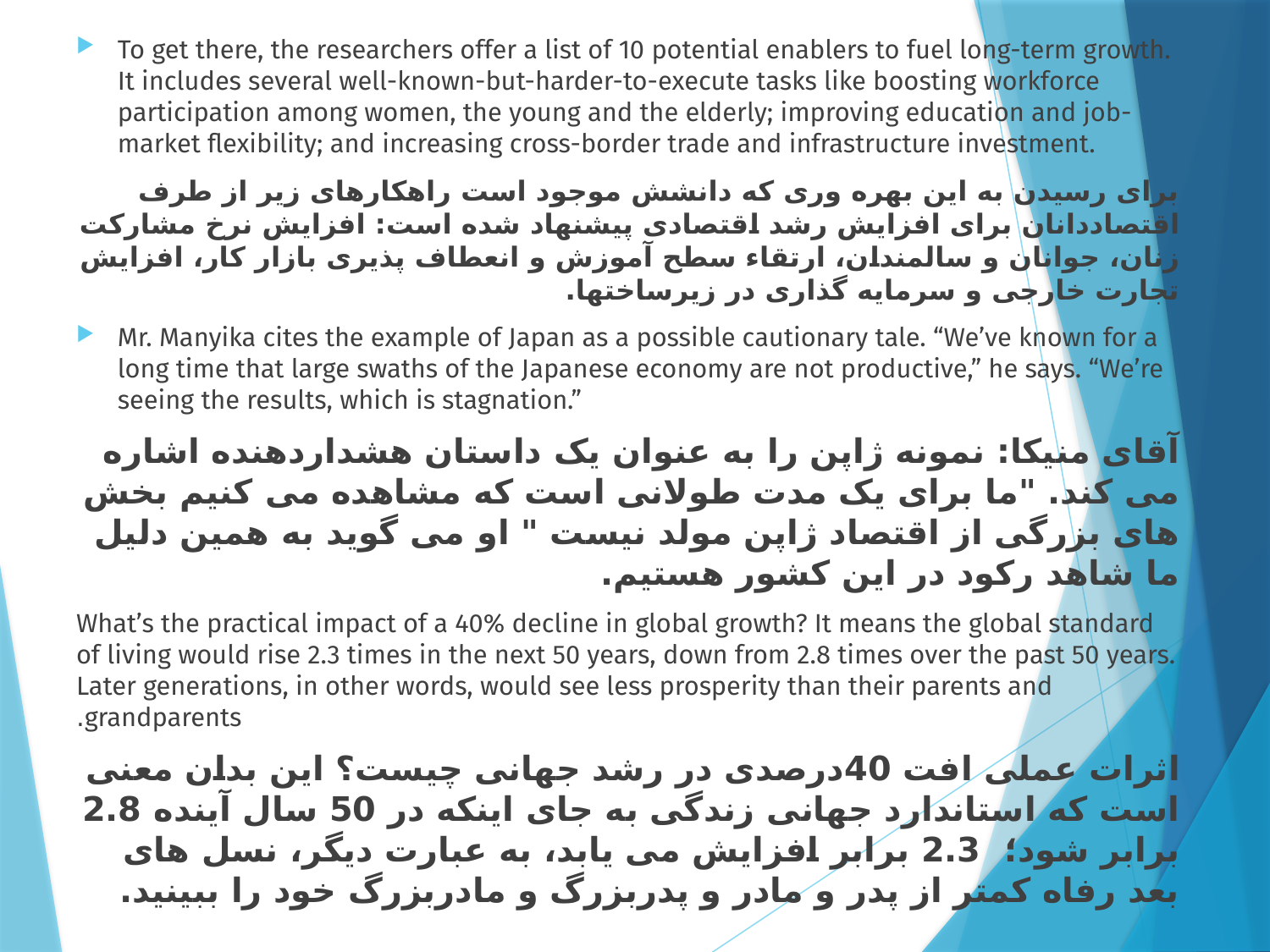

To get there, the researchers offer a list of 10 potential enablers to fuel long-term growth. It includes several well-known-but-harder-to-execute tasks like boosting workforce participation among women, the young and the elderly; improving education and job-market flexibility; and increasing cross-border trade and infrastructure investment.
برای رسیدن به این بهره وری که دانشش موجود است راهکارهای زیر از طرف اقتصاددانان برای افزایش رشد اقتصادی پیشنهاد شده است: افزایش نرخ مشارکت زنان، جوانان و سالمندان، ارتقاء سطح آموزش و انعطاف پذیری بازار کار، افزایش تجارت خارجی و سرمایه گذاری در زیرساختها.
Mr. Manyika cites the example of Japan as a possible cautionary tale. “We’ve known for a long time that large swaths of the Japanese economy are not productive,” he says. “We’re seeing the results, which is stagnation.”
آقای منیکا: نمونه ژاپن را به عنوان یک داستان هشداردهنده اشاره می کند. "ما برای یک مدت طولانی است که مشاهده می کنیم بخش های بزرگی از اقتصاد ژاپن مولد نیست " او می گوید به همین دلیل ما شاهد رکود در این کشور هستیم.
What’s the practical impact of a 40% decline in global growth? It means the global standard of living would rise 2.3 times in the next 50 years, down from 2.8 times over the past 50 years. Later generations, in other words, would see less prosperity than their parents and grandparents.
اثرات عملی افت 40درصدی در رشد جهانی چیست؟ این بدان معنی است که استاندارد جهانی زندگی به جای اینکه در 50 سال آینده 2.8 برابر شود؛  2.3 برابر افزایش می یابد، به عبارت دیگر، نسل های بعد رفاه کمتر از پدر و مادر و پدربزرگ و مادربزرگ خود را ببینید.